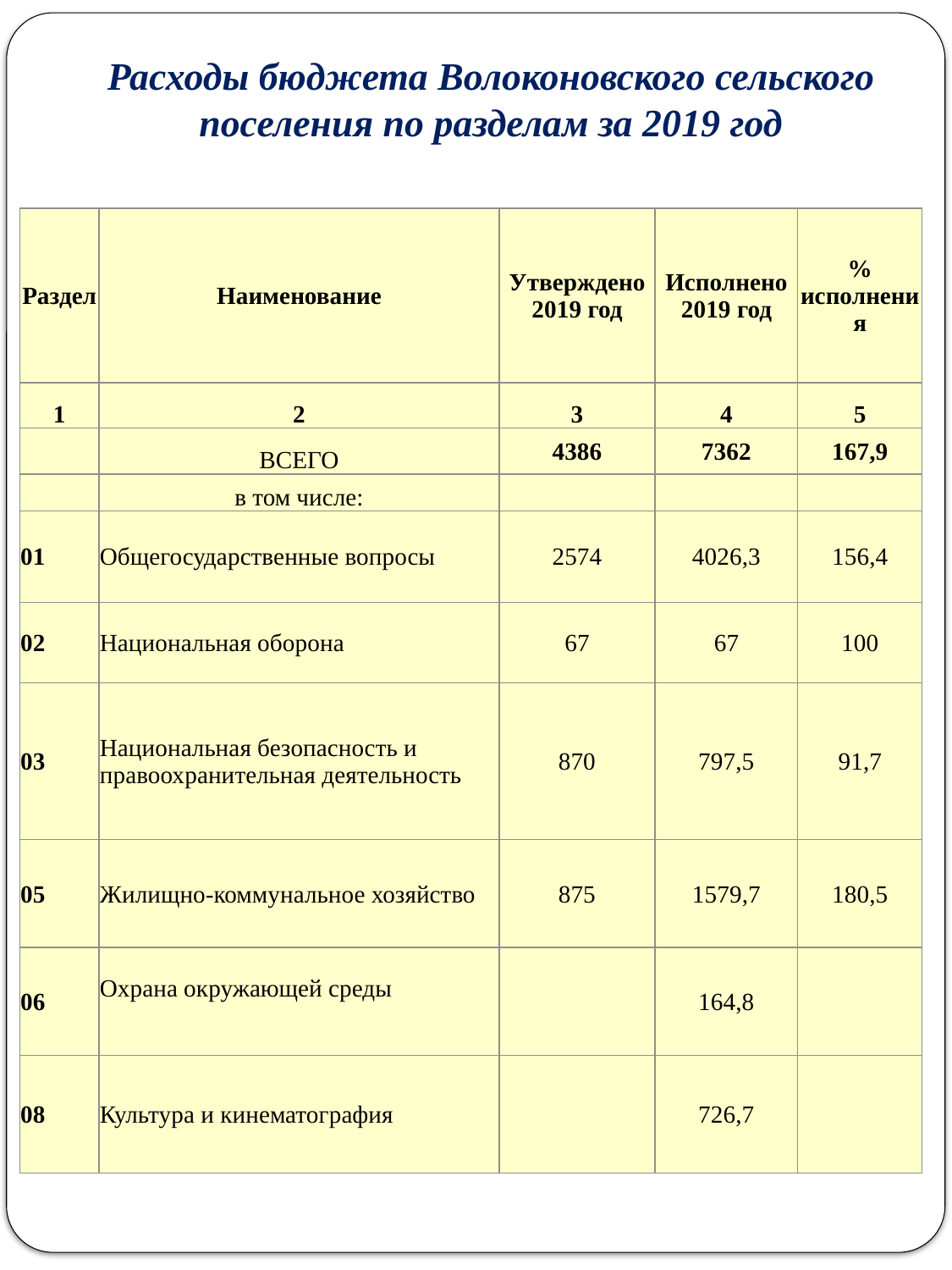

Расходы бюджета Волоконовского сельского поселения по разделам за 2019 год
(тыс. рублей)
| Раздел | Наименование | Утверждено 2019 год | Исполнено 2019 год | % исполнения |
| --- | --- | --- | --- | --- |
| 1 | 2 | 3 | 4 | 5 |
|  | ВСЕГО | 4386 | 7362 | 167,9 |
|  | в том числе: |  |  |  |
| 01 | Общегосударственные вопросы | 2574 | 4026,3 | 156,4 |
| 02 | Национальная оборона | 67 | 67 | 100 |
| 03 | Национальная безопасность и правоохранительная деятельность | 870 | 797,5 | 91,7 |
| 05 | Жилищно-коммунальное хозяйство | 875 | 1579,7 | 180,5 |
| 06 | Охрана окружающей среды |  | 164,8 |  |
| 08 | Культура и кинематография |  | 726,7 |  |